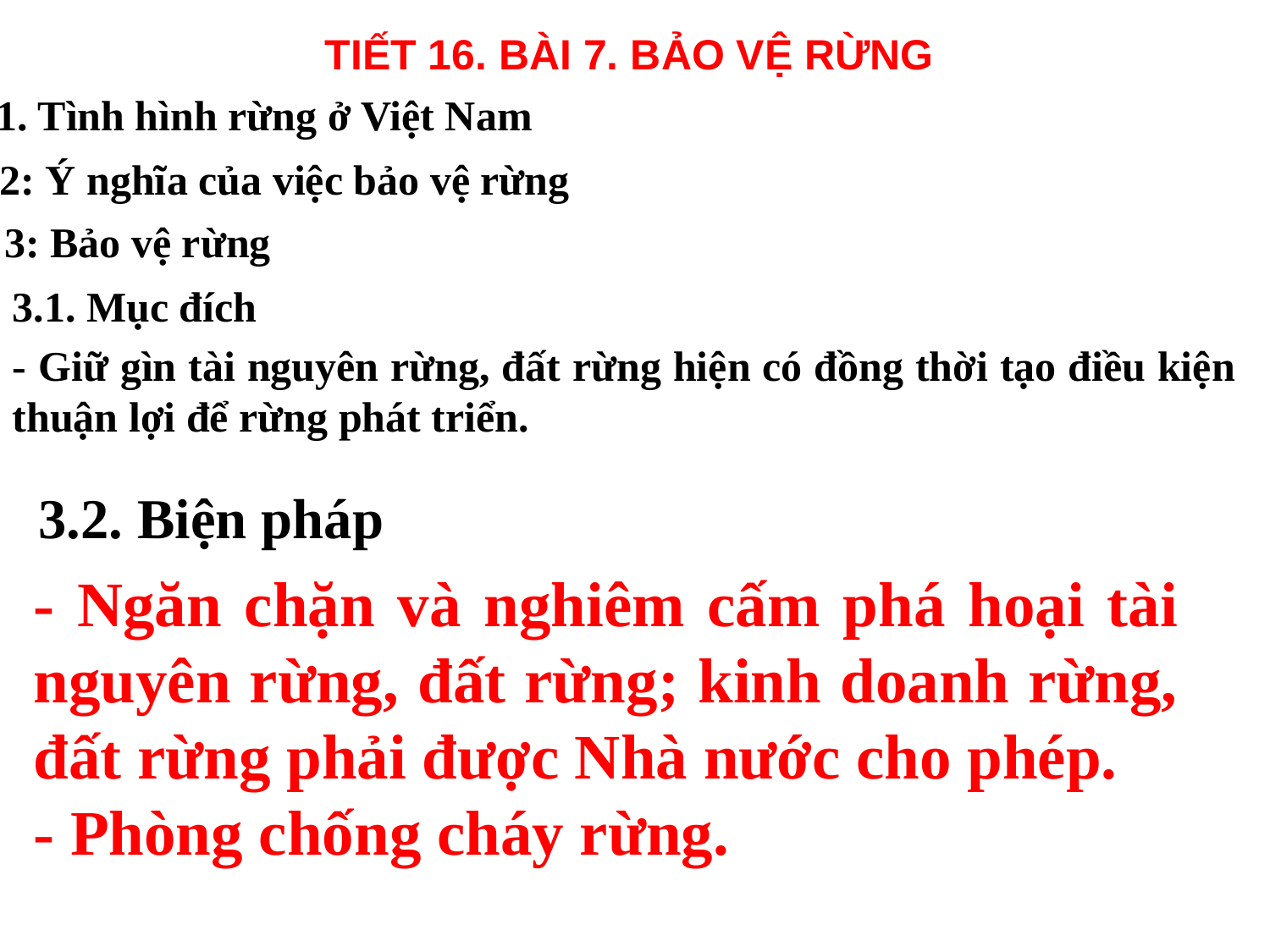

TIẾT 16. BÀI 7. BẢO VỆ RỪNG
1. Tình hình rừng ở Việt Nam
2: Ý nghĩa của việc bảo vệ rừng
3: Bảo vệ rừng
3.1. Mục đích
- Giữ gìn tài nguyên rừng, đất rừng hiện có đồng thời tạo điều kiện thuận lợi để rừng phát triển.
3.2. Biện pháp
- Ngăn chặn và nghiêm cấm phá hoại tài nguyên rừng, đất rừng; kinh doanh rừng, đất rừng phải được Nhà nước cho phép.
- Phòng chống cháy rừng.